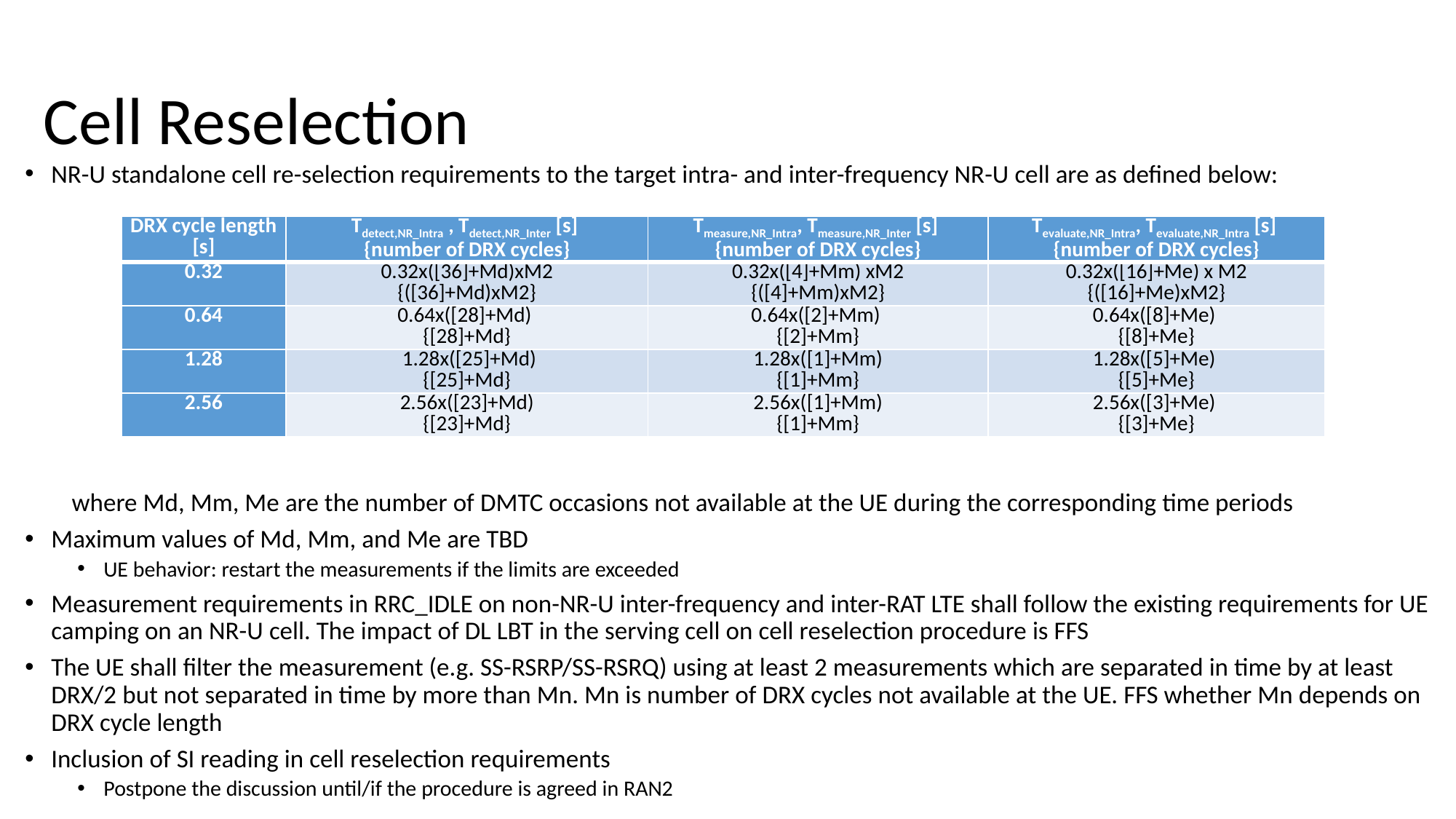

# Cell Reselection
NR-U standalone cell re-selection requirements to the target intra- and inter-frequency NR-U cell are as defined below:

        where Md, Mm, Me are the number of DMTC occasions not available at the UE during the corresponding time periods
Maximum values of Md, Mm, and Me are TBD
UE behavior: restart the measurements if the limits are exceeded
Measurement requirements in RRC_IDLE on non-NR-U inter-frequency and inter-RAT LTE shall follow the existing requirements for UE camping on an NR-U cell. The impact of DL LBT in the serving cell on cell reselection procedure is FFS
The UE shall filter the measurement (e.g. SS-RSRP/SS-RSRQ) using at least 2 measurements which are separated in time by at least DRX/2 but not separated in time by more than Mn. Mn is number of DRX cycles not available at the UE. FFS whether Mn depends on DRX cycle length
Inclusion of SI reading in cell reselection requirements
Postpone the discussion until/if the procedure is agreed in RAN2
| DRX cycle length [s] | Tdetect,NR\_Intra , Tdetect,NR\_Inter [s] {number of DRX cycles} | Tmeasure,NR\_Intra, Tmeasure,NR\_Inter [s] {number of DRX cycles} | Tevaluate,NR\_Intra, Tevaluate,NR\_Intra [s] {number of DRX cycles} |
| --- | --- | --- | --- |
| 0.32 | 0.32x([36]+Md)xM2 {([36]+Md)xM2} | 0.32x([4]+Mm) xM2 {([4]+Mm)xM2} | 0.32x([16]+Me) x M2 {([16]+Me)xM2} |
| 0.64 | 0.64x([28]+Md) {[28]+Md} | 0.64x([2]+Mm) {[2]+Mm} | 0.64x([8]+Me) {[8]+Me} |
| 1.28 | 1.28x([25]+Md) {[25]+Md} | 1.28x([1]+Mm) {[1]+Mm} | 1.28x([5]+Me) {[5]+Me} |
| 2.56 | 2.56x([23]+Md) {[23]+Md} | 2.56x([1]+Mm) {[1]+Mm} | 2.56x([3]+Me) {[3]+Me} |